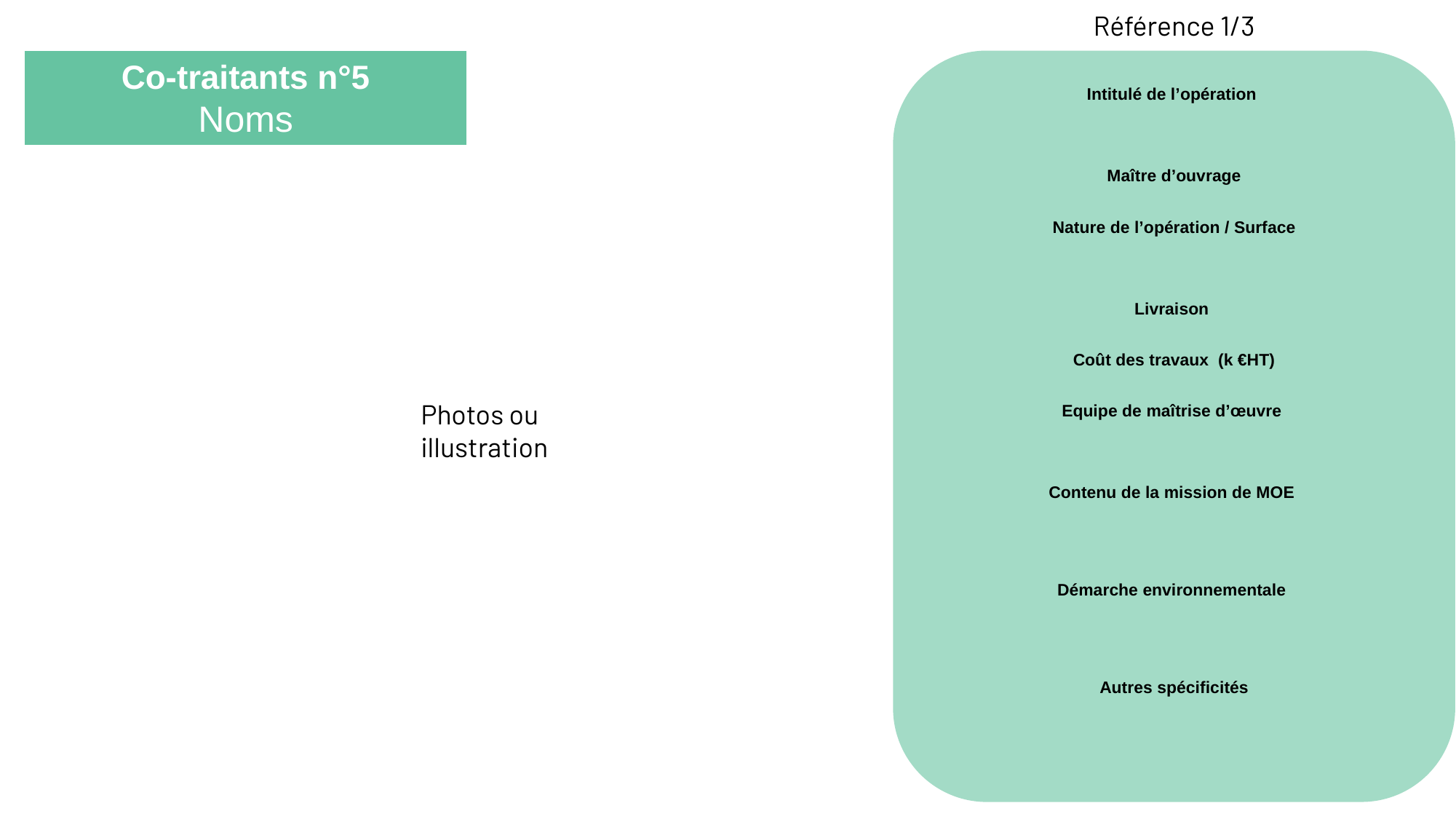

Référence 1/3
Co-traitants n°5
Noms
Intitulé de l’opération

Maître d’ouvrage

Nature de l’opération / Surface

Livraison

Coût des travaux  (k €HT)

Equipe de maîtrise d’œuvre

Contenu de la mission de MOE

Démarche environnementale

Autres spécificités

Photos ou illustration